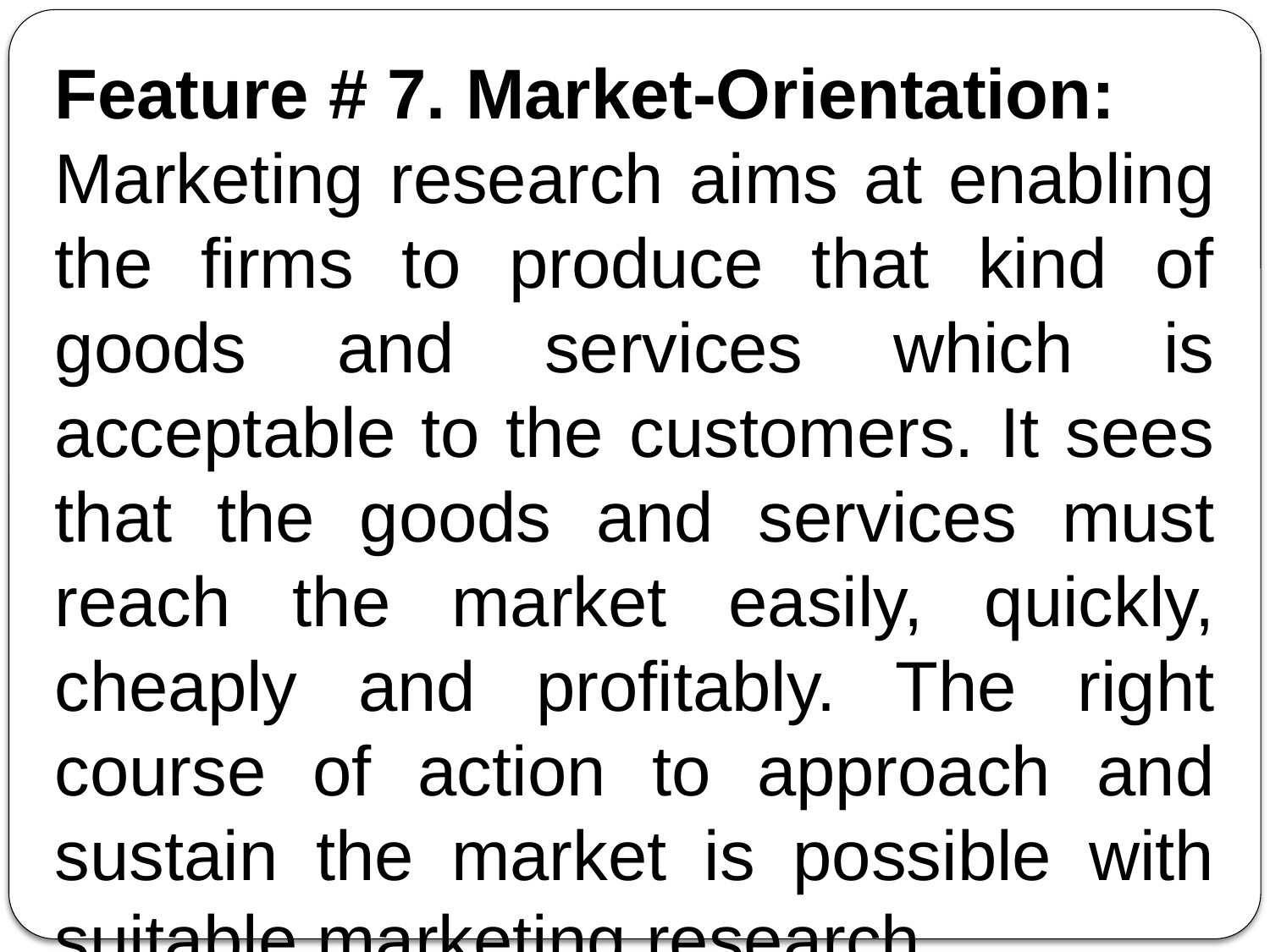

Feature # 7. Market-Orientation:
Marketing research aims at enabling the firms to produce that kind of goods and services which is acceptable to the customers. It sees that the goods and services must reach the market easily, quickly, cheaply and profitably. The right course of action to approach and sustain the market is possible with suitable marketing research.